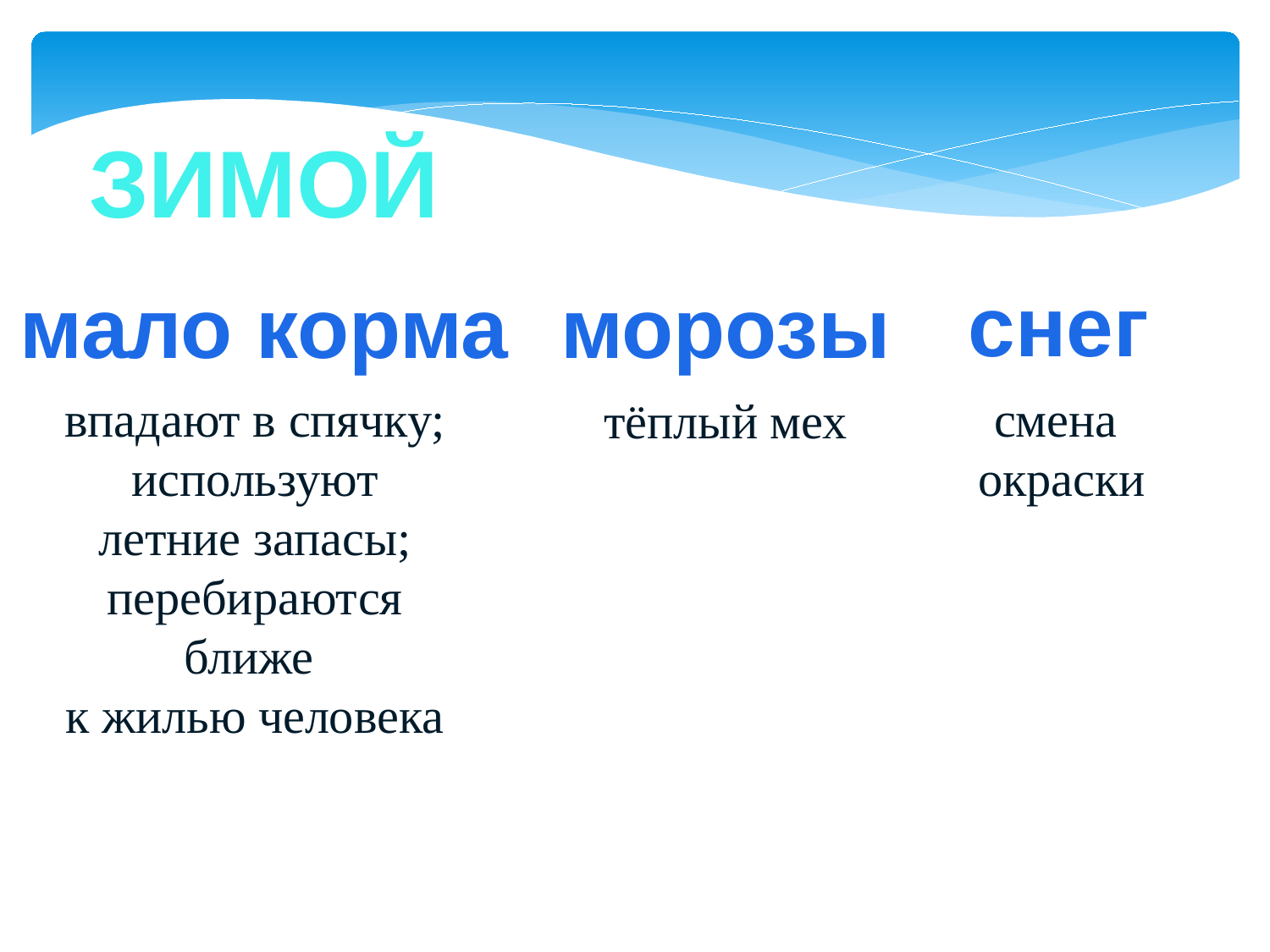

ЗИМОЙ
снег
мало корма
морозы
впадают в спячку;
используют летние запасы;
перебираются ближе
к жилью человека
смена
окраски
тёплый мех